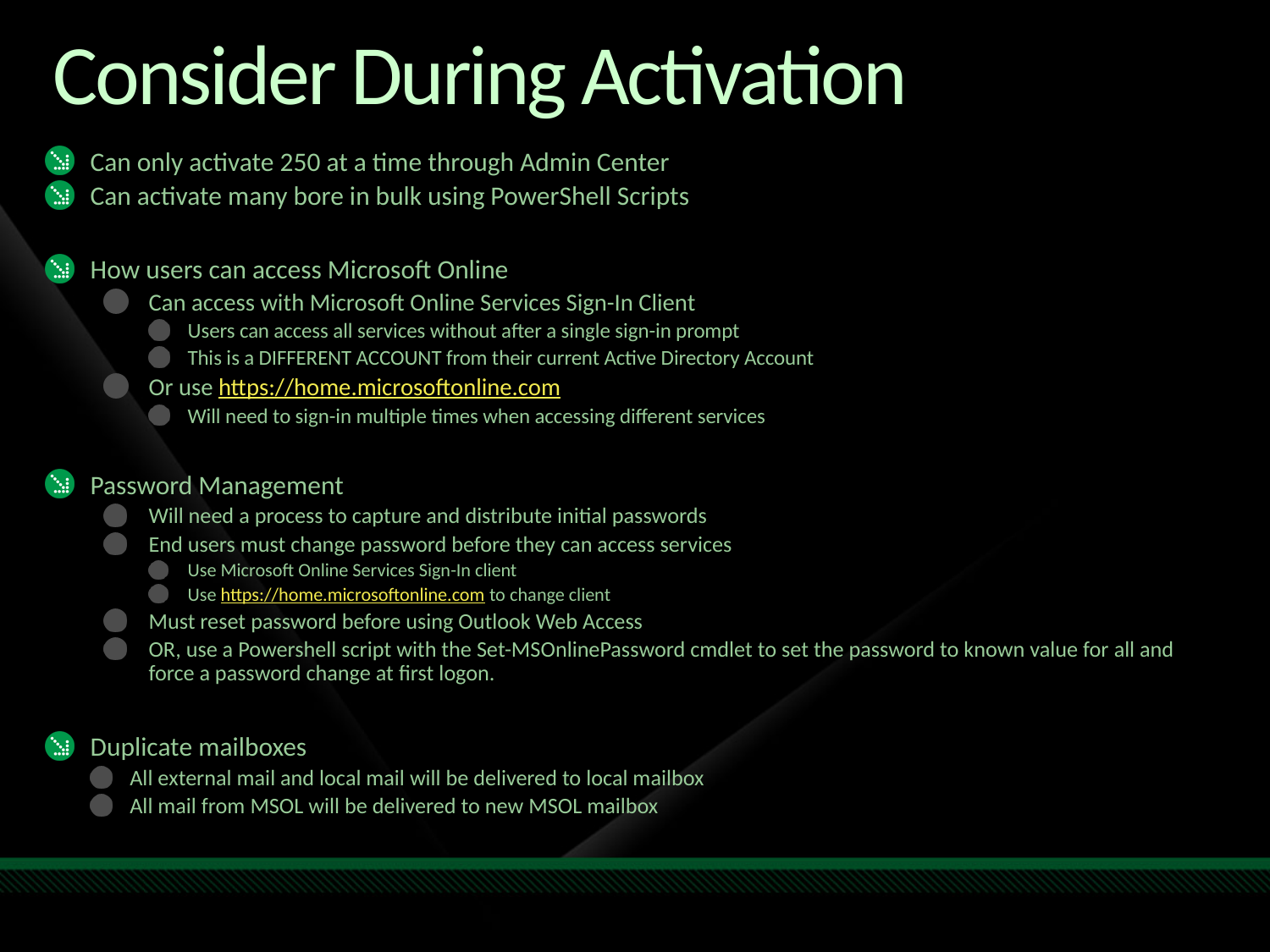

# Consider During Activation
Can only activate 250 at a time through Admin Center
Can activate many bore in bulk using PowerShell Scripts

How users can access Microsoft Online
Can access with Microsoft Online Services Sign-In Client
Users can access all services without after a single sign-in prompt
This is a DIFFERENT ACCOUNT from their current Active Directory Account
Or use https://home.microsoftonline.com
Will need to sign-in multiple times when accessing different services

Password Management
Will need a process to capture and distribute initial passwords
End users must change password before they can access services
Use Microsoft Online Services Sign-In client
Use https://home.microsoftonline.com to change client
Must reset password before using Outlook Web Access
OR, use a Powershell script with the Set-MSOnlinePassword cmdlet to set the password to known value for all and force a password change at first logon.

Duplicate mailboxes
All external mail and local mail will be delivered to local mailbox
All mail from MSOL will be delivered to new MSOL mailbox